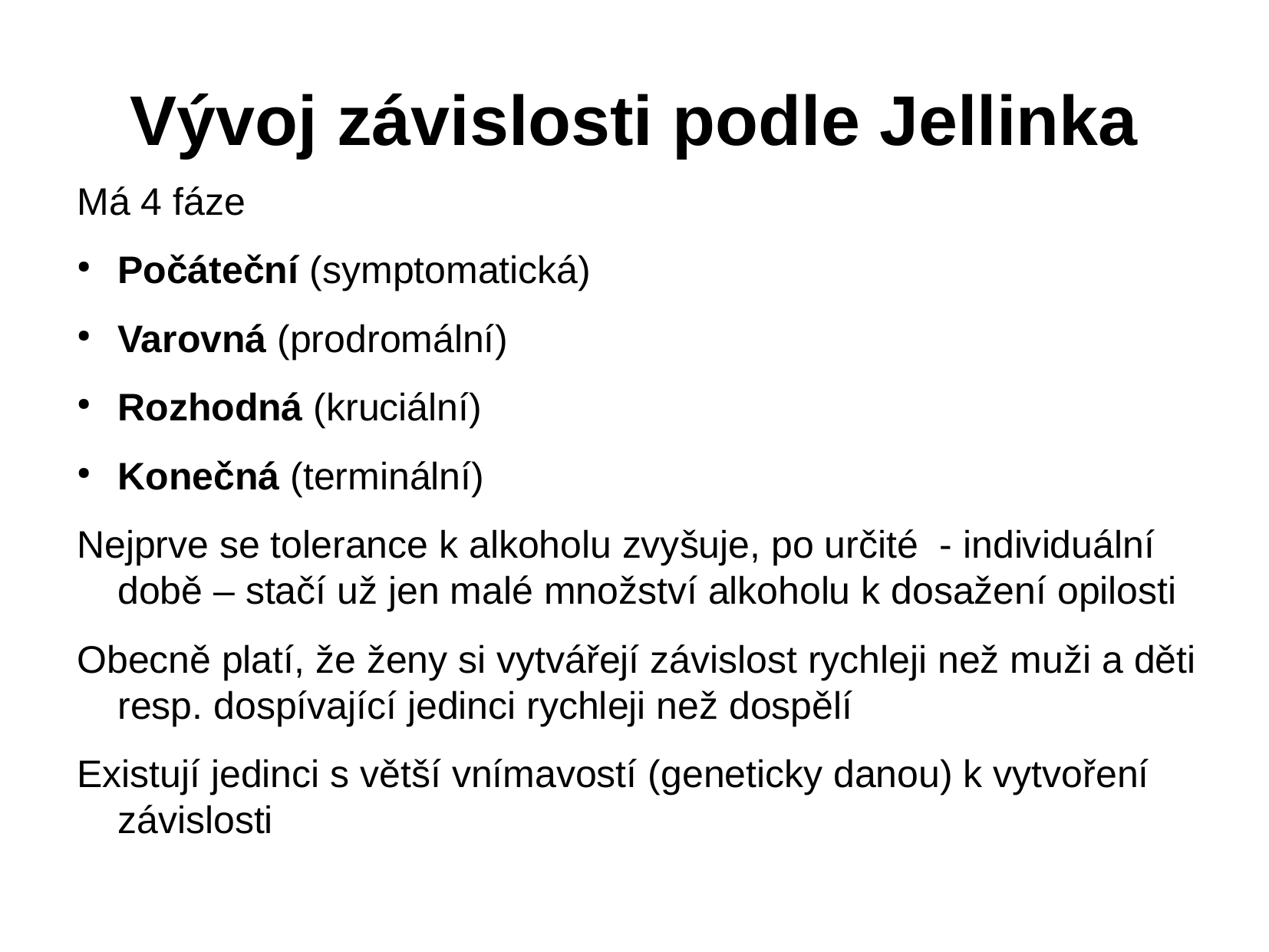

# Vývoj závislosti podle Jellinka
Má 4 fáze
Počáteční (symptomatická)
Varovná (prodromální)
Rozhodná (kruciální)
Konečná (terminální)
Nejprve se tolerance k alkoholu zvyšuje, po určité  - individuální době – stačí už jen malé množství alkoholu k dosažení opilosti
Obecně platí, že ženy si vytvářejí závislost rychleji než muži a děti resp. dospívající jedinci rychleji než dospělí
Existují jedinci s větší vnímavostí (geneticky danou) k vytvoření závislosti